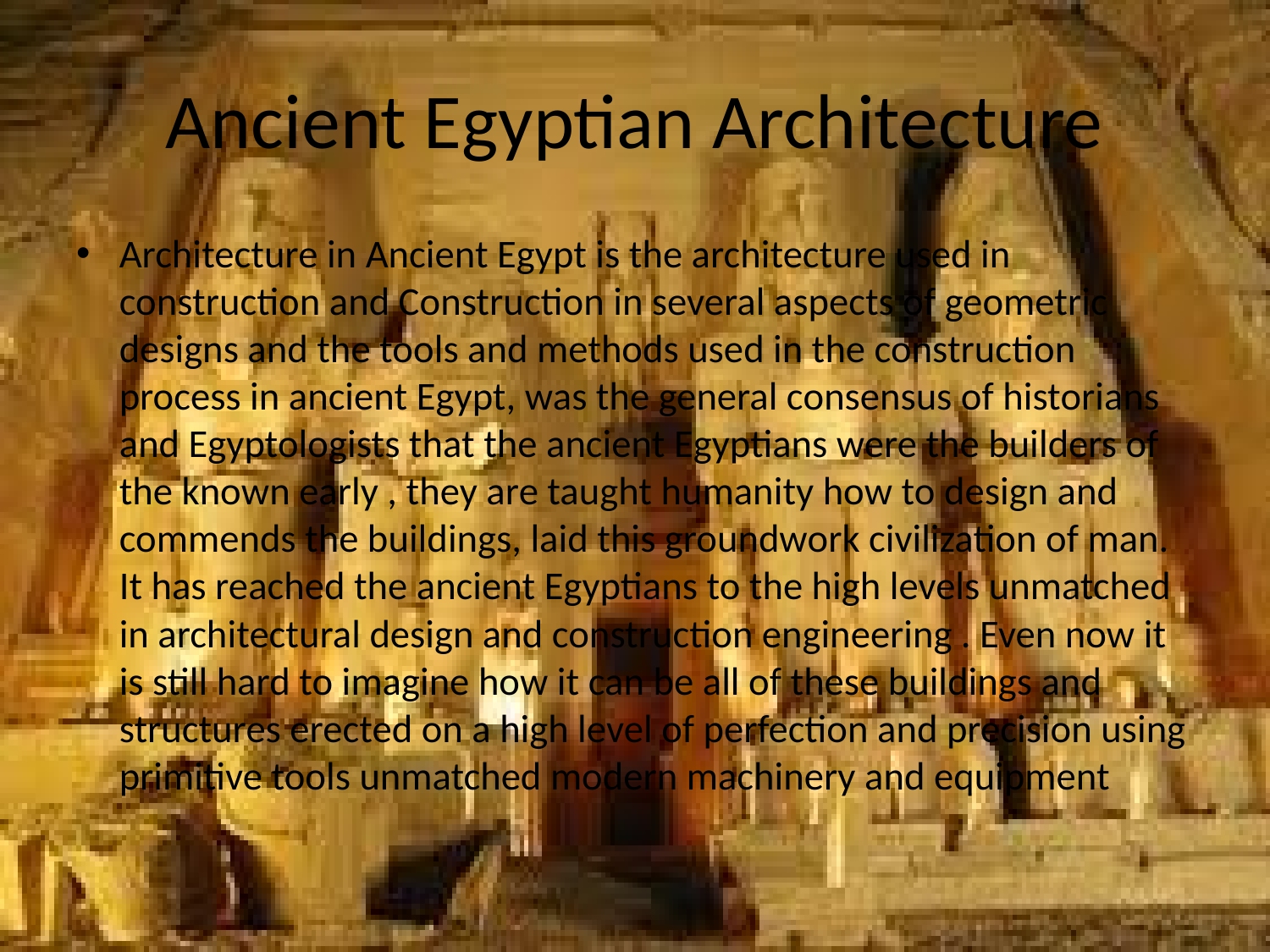

# Ancient Egyptian Architecture
Architecture in Ancient Egypt is the architecture used in construction and Construction in several aspects of geometric designs and the tools and methods used in the construction process in ancient Egypt, was the general consensus of historians and Egyptologists that the ancient Egyptians were the builders of the known early , they are taught humanity how to design and commends the buildings, laid this groundwork civilization of man. It has reached the ancient Egyptians to the high levels unmatched in architectural design and construction engineering . Even now it is still hard to imagine how it can be all of these buildings and structures erected on a high level of perfection and precision using primitive tools unmatched modern machinery and equipment